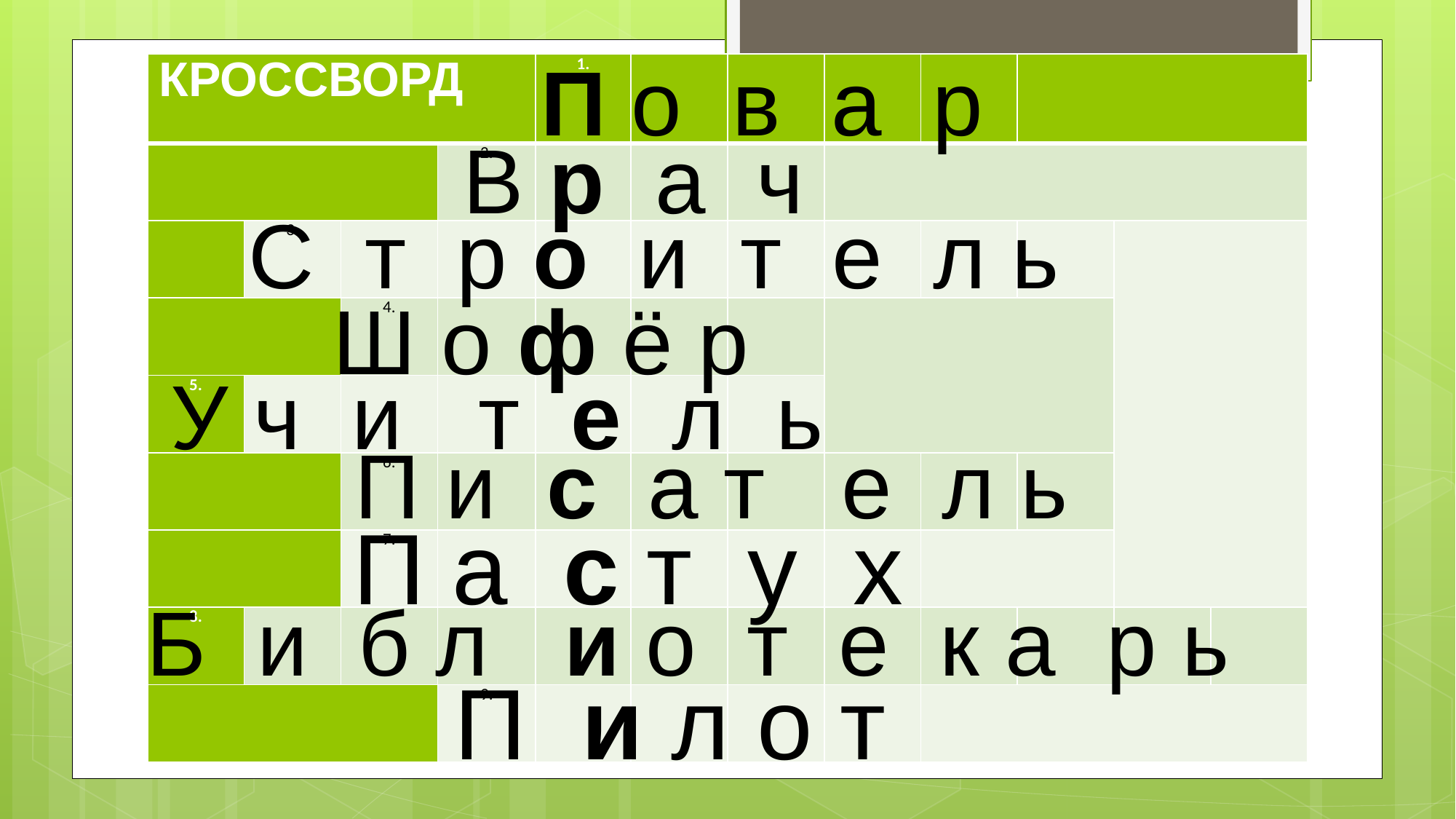

П о  в  а  р
| КРОССВОРД |  |  |  | 1. |  |  |  |  |  |  |  |
| --- | --- | --- | --- | --- | --- | --- | --- | --- | --- | --- | --- |
|  |  |  | 2. |  |  |  |  |  |  |  |  |
|  | 3. |  |  |  |  |  |  |  |  |  |  |
|  |  | 4. |  |  |  |  |  |  |  |  |  |
| 5. |  |  |  |  |  |  |  |  |  |  |  |
|  |  | 6. |  |  |  |  |  |  |  |  |  |
|  |  | 7. |  |  |  |  |  |  |  |  |  |
| 8. |  |  |  |  |  |  |  |  |  |  |  |
|  |  |  | 9. |  |  |  |  |  |  |  |  |
В р  а  ч
С  т  р о  и  т  е  л ь
Ш о ф ё р
У ч  и   т  е  л  ь
П и  с  а т   е  л ь
П а  с т  у  х
Б  и  б л   и о  т  е  к а  р ь
П  и л о т